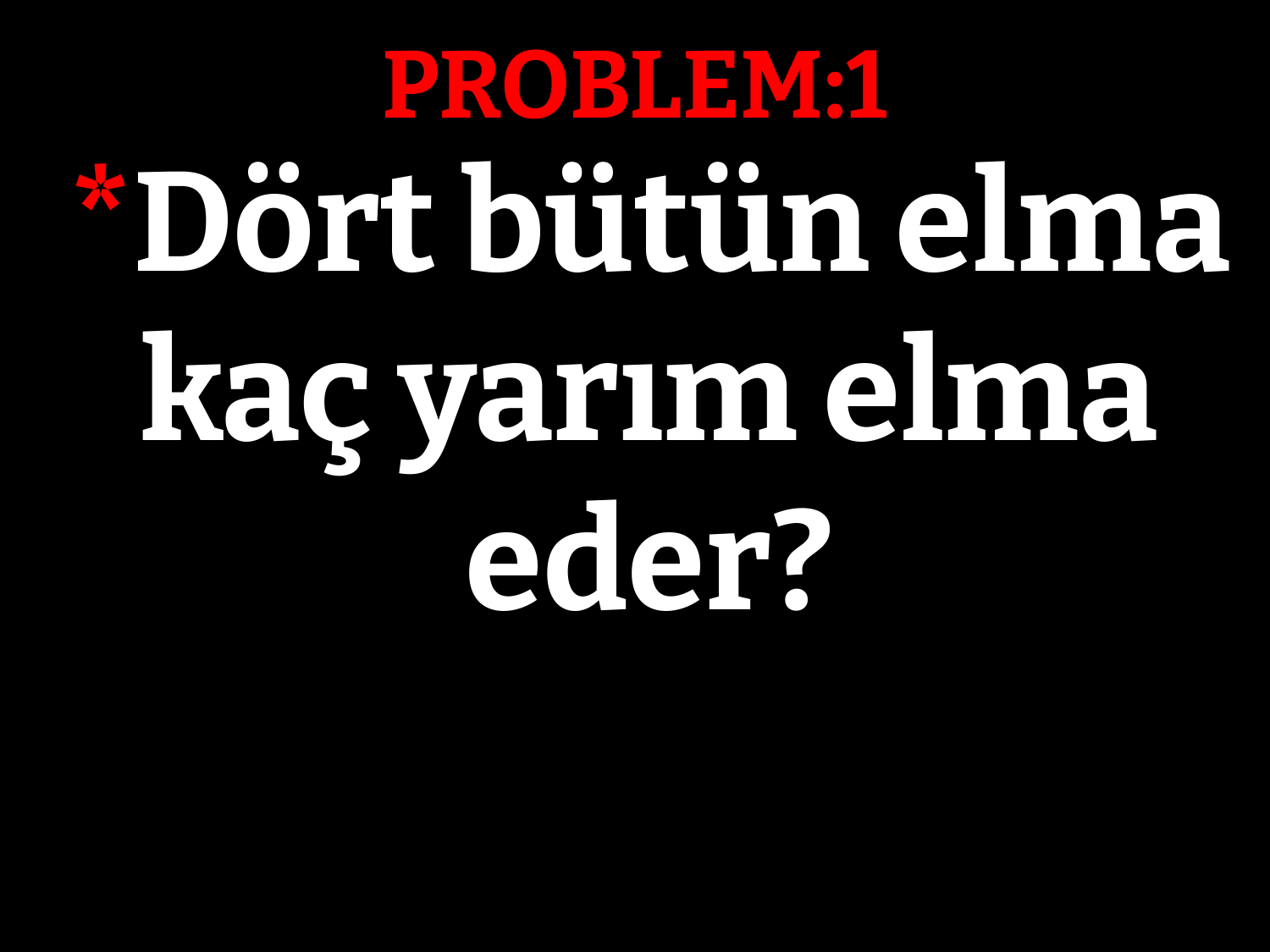

PROBLEM:1
*Dört bütün elma kaç yarım elma eder?